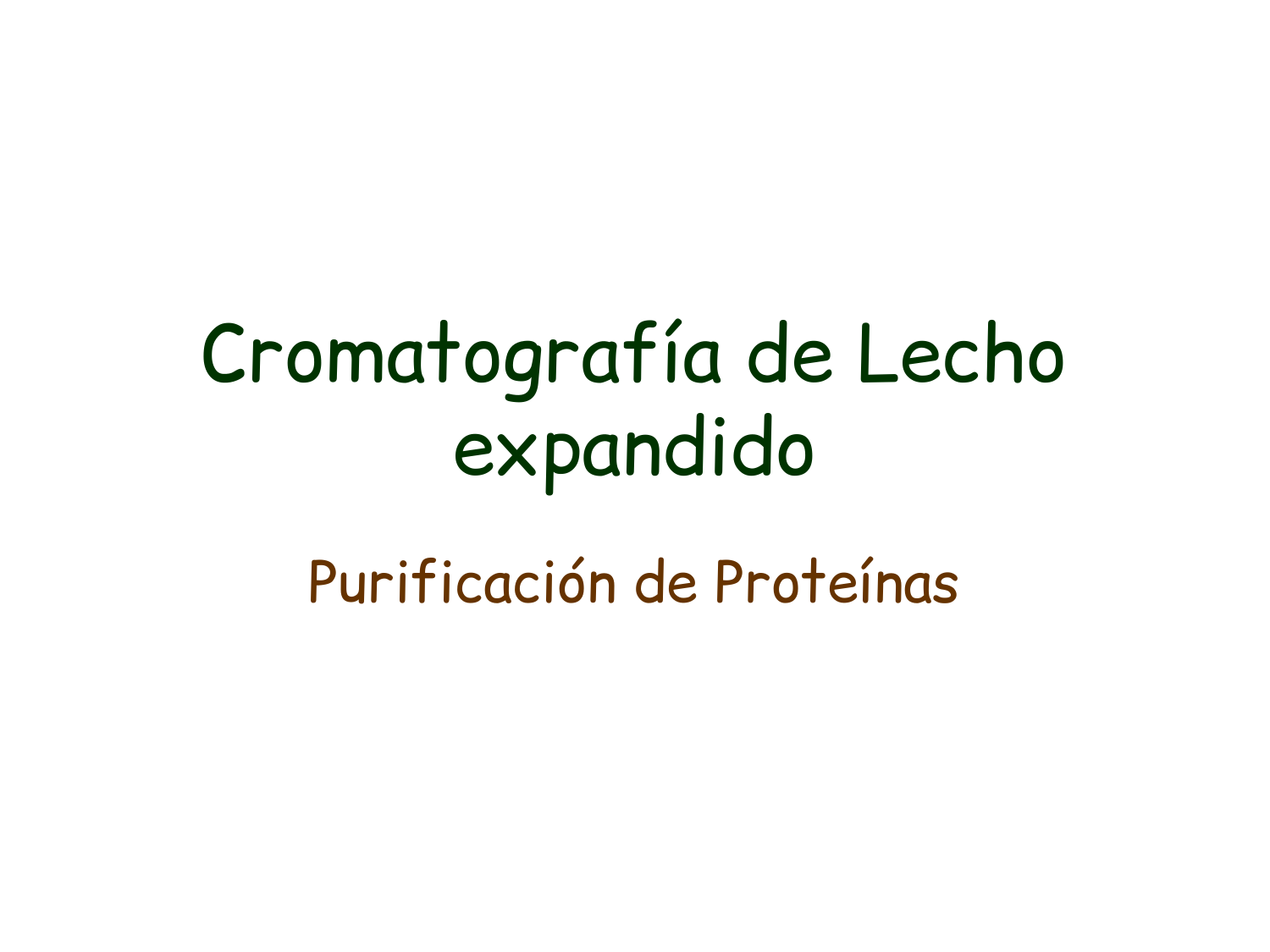

# Cromatografía de Lecho expandido
Purificación de Proteínas